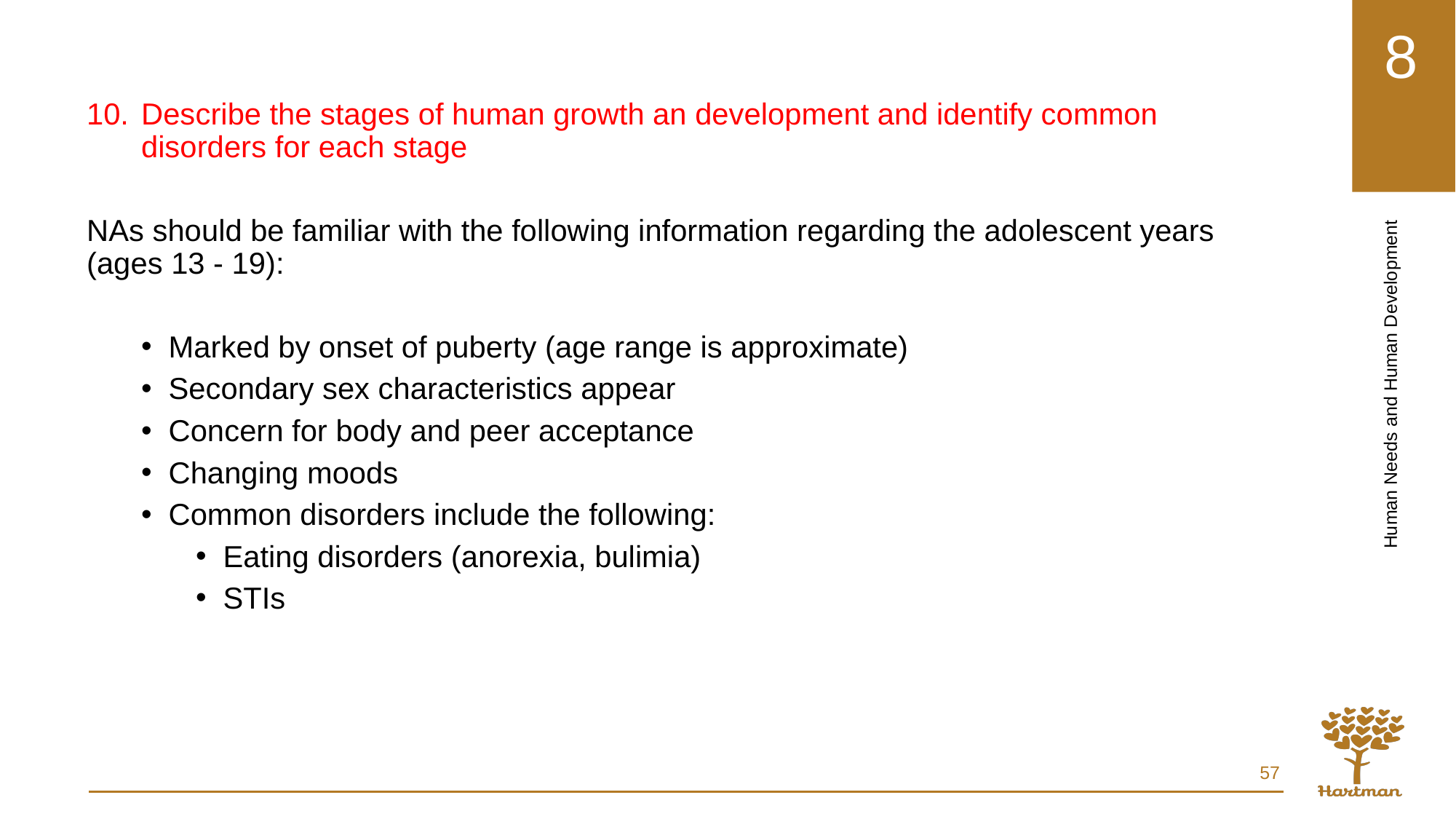

Describe the stages of human growth an development and identify common disorders for each stage

NAs should be familiar with the following information regarding the adolescent years (ages 13 - 19):

Marked by onset of puberty (age range is approximate)
Secondary sex characteristics appear
Concern for body and peer acceptance
Changing moods
Common disorders include the following:
Eating disorders (anorexia, bulimia)
STIs

57